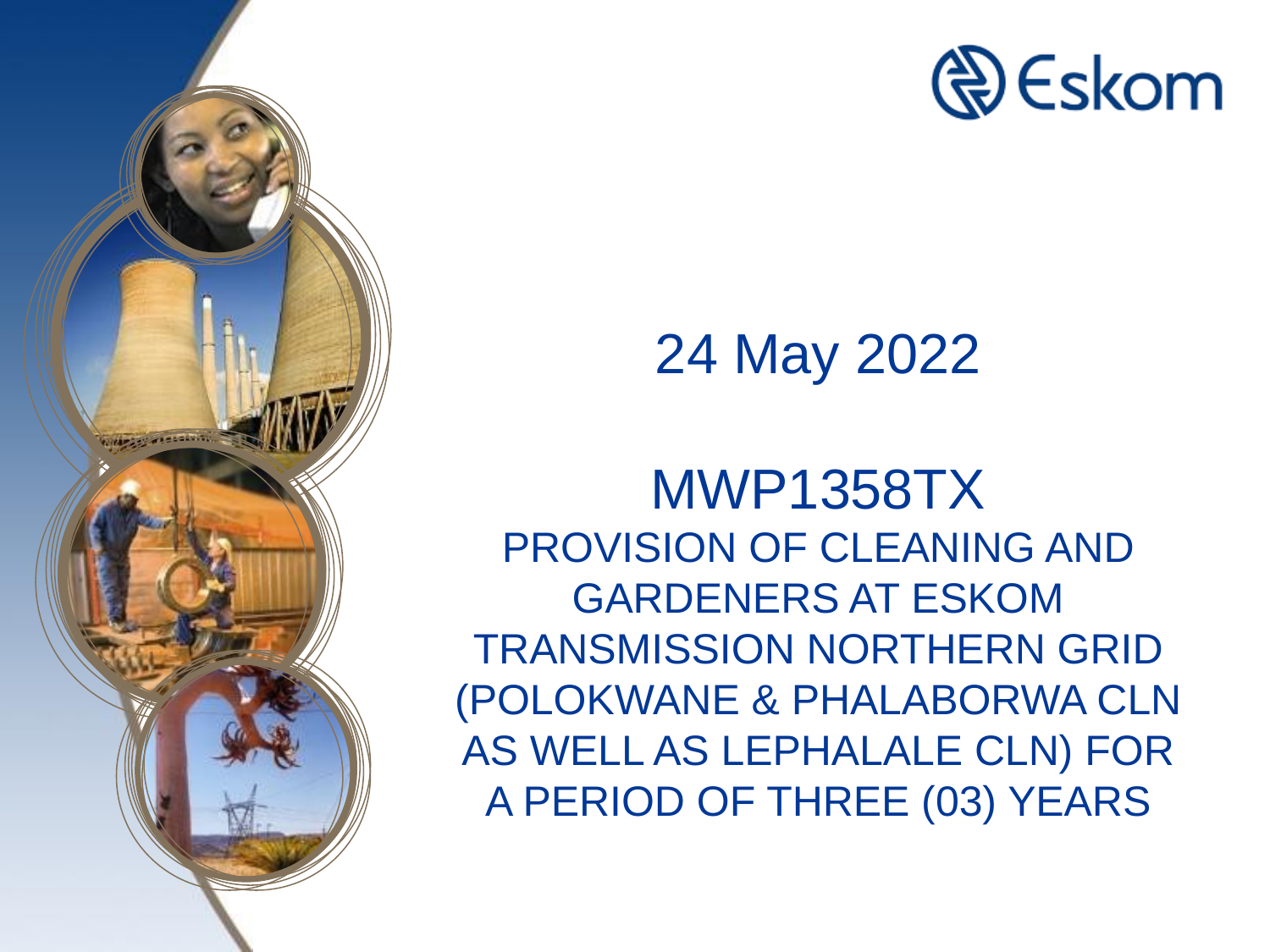

# 24 May 2022 MWP1358TX PROVISION OF CLEANING AND GARDENERS AT ESKOM TRANSMISSION NORTHERN GRID (POLOKWANE & PHALABORWA CLN AS WELL AS LEPHALALE CLN) FOR A PERIOD OF THREE (03) YEARS